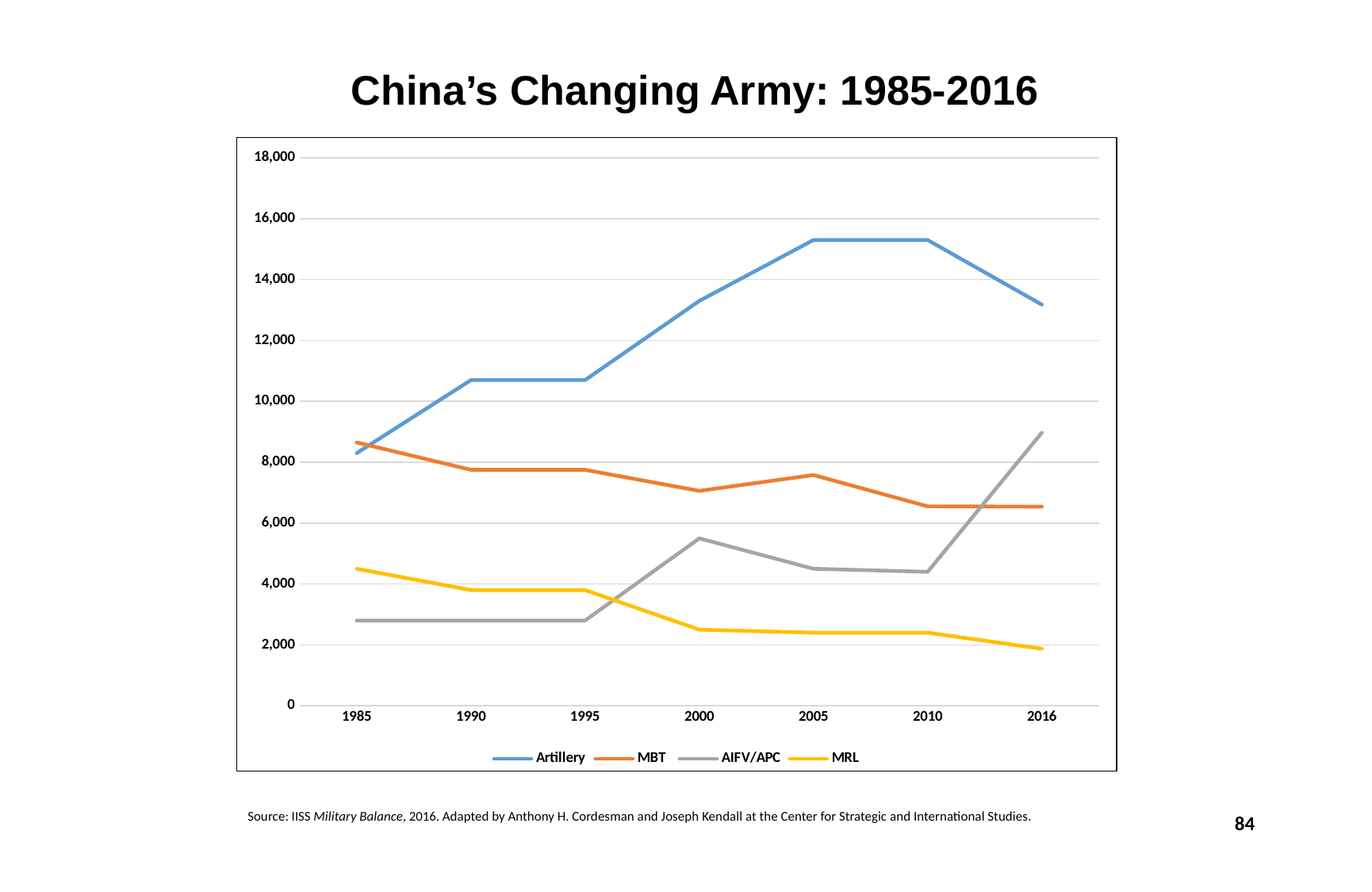

China’s Changing Army: 1985-2016

### Chart

| Category | Artillery | MBT  | AIFV/APC | MRL |
|---|---|---|---|---|
| 1985 | 8300.0 | 8650.0 | 2800.0 | 4500.0 |
| 1990 | 10700.0 | 7750.0 | 2800.0 | 3800.0 |
| 1995 | 10700.0 | 7750.0 | 2800.0 | 3800.0 |
| 2000 | 13300.0 | 7060.0 | 5500.0 | 2500.0 |
| 2005 | 15300.0 | 7580.0 | 4500.0 | 2400.0 |
| 2010 | 15300.0 | 6550.0 | 4400.0 | 2400.0 |
| 2016 | 13178.0 | 6540.0 | 8970.0 | 1872.0 |

Source: IISS Military Balance, 2016. Adapted by Anthony H. Cordesman and Joseph Kendall at the Center for Strategic and International Studies.
84